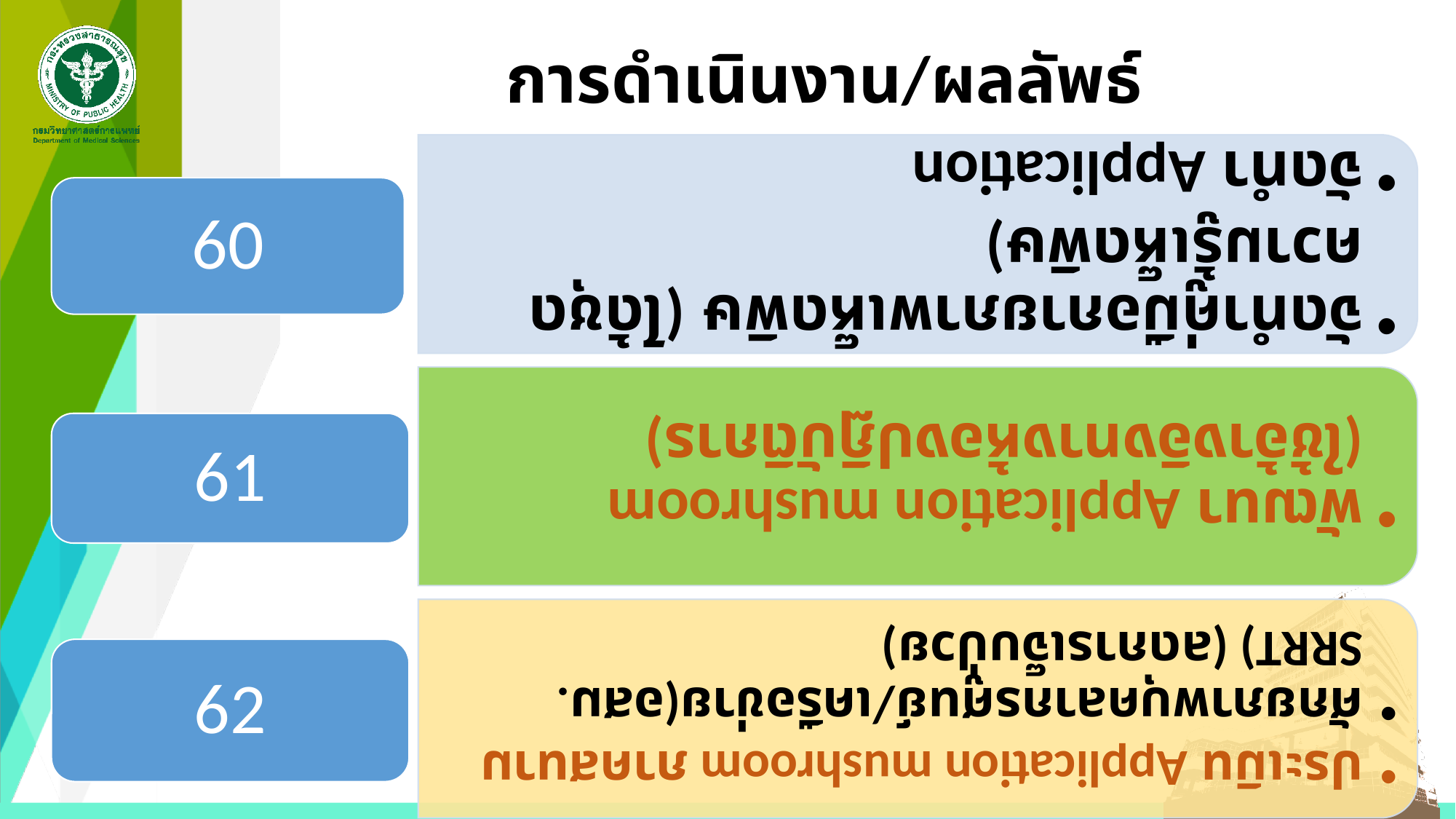

การดำเนินงาน/ผลลัพธ์
จัดทำคู่มือกายภาพเห็ดพิษ (ได้ชุดความรู้เห็ดพิษ)
จัดทำ Application
60
พัฒนา Application mushroom
(ใช้อ้างอิงทางห้องปฏิบัติการ)
61
ประเมิน Application mushroom ภาคสนาม
ศักยภาพบุคลากรศูนย์/เครือข่าย(อสม. SRRT) (ลดการเจ็บป่วย)
62